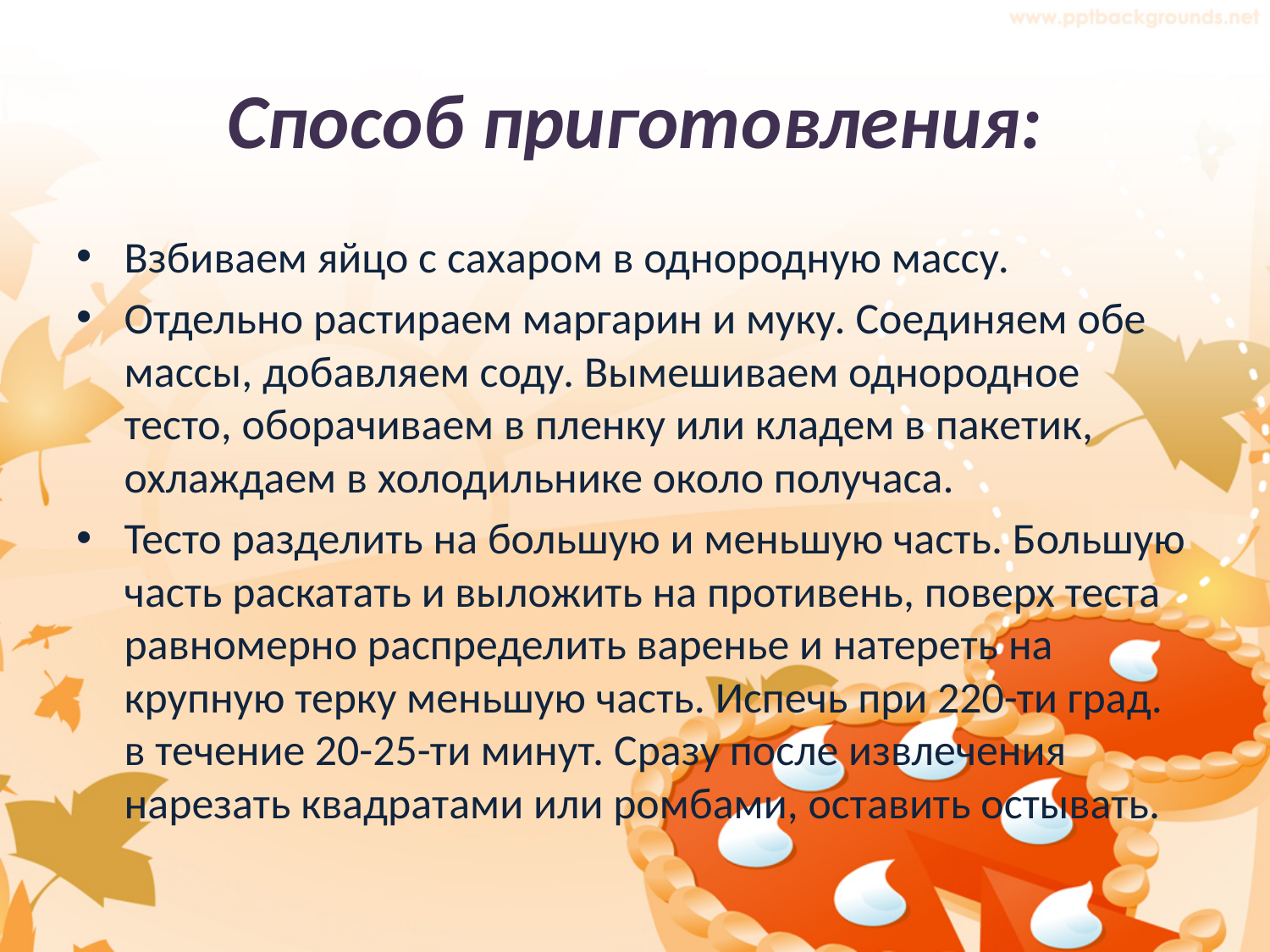

# Способ приготовления:
Взбиваем яйцо с сахаром в однородную массу.
Отдельно растираем маргарин и муку. Соединяем обе массы, добавляем соду. Вымешиваем однородное тесто, оборачиваем в пленку или кладем в пакетик, охлаждаем в холодильнике около получаса.
Тесто разделить на большую и меньшую часть. Большую часть раскатать и выложить на противень, поверх теста равномерно распределить варенье и натереть на крупную терку меньшую часть. Испечь при 220-ти град. в течение 20-25-ти минут. Сразу после извлечения нарезать квадратами или ромбами, оставить остывать.